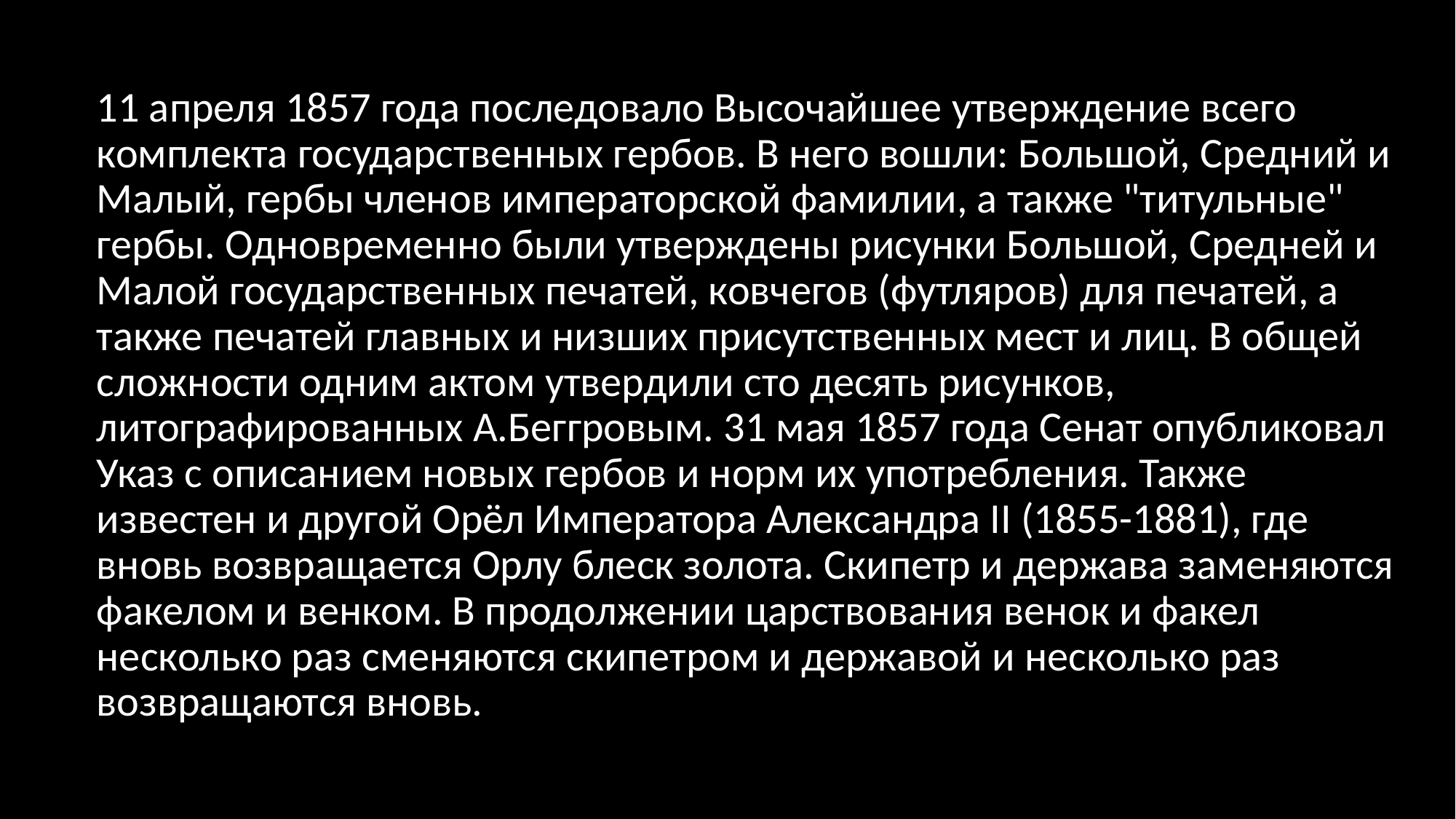

11 апреля 1857 года последовало Высочайшее утверждение всего комплекта государственных гербов. В него вошли: Большой, Средний и Малый, гербы членов императорской фамилии, а также "титульные" гербы. Одновременно были утверждены рисунки Большой, Средней и Малой государственных печатей, ковчегов (футляров) для печатей, а также печатей главных и низших присутственных мест и лиц. В общей сложности одним актом утвердили сто десять рисунков, литографированных А.Беггровым. 31 мая 1857 года Сенат опубликовал Указ с описанием новых гербов и норм их употребления. Также известен и другой Орёл Императора Александра II (1855-1881), где вновь возвращается Орлу блеск золота. Скипетр и держава заменяются факелом и венком. В продолжении царствования венок и факел несколько раз сменяются скипетром и державой и несколько раз возвращаются вновь.